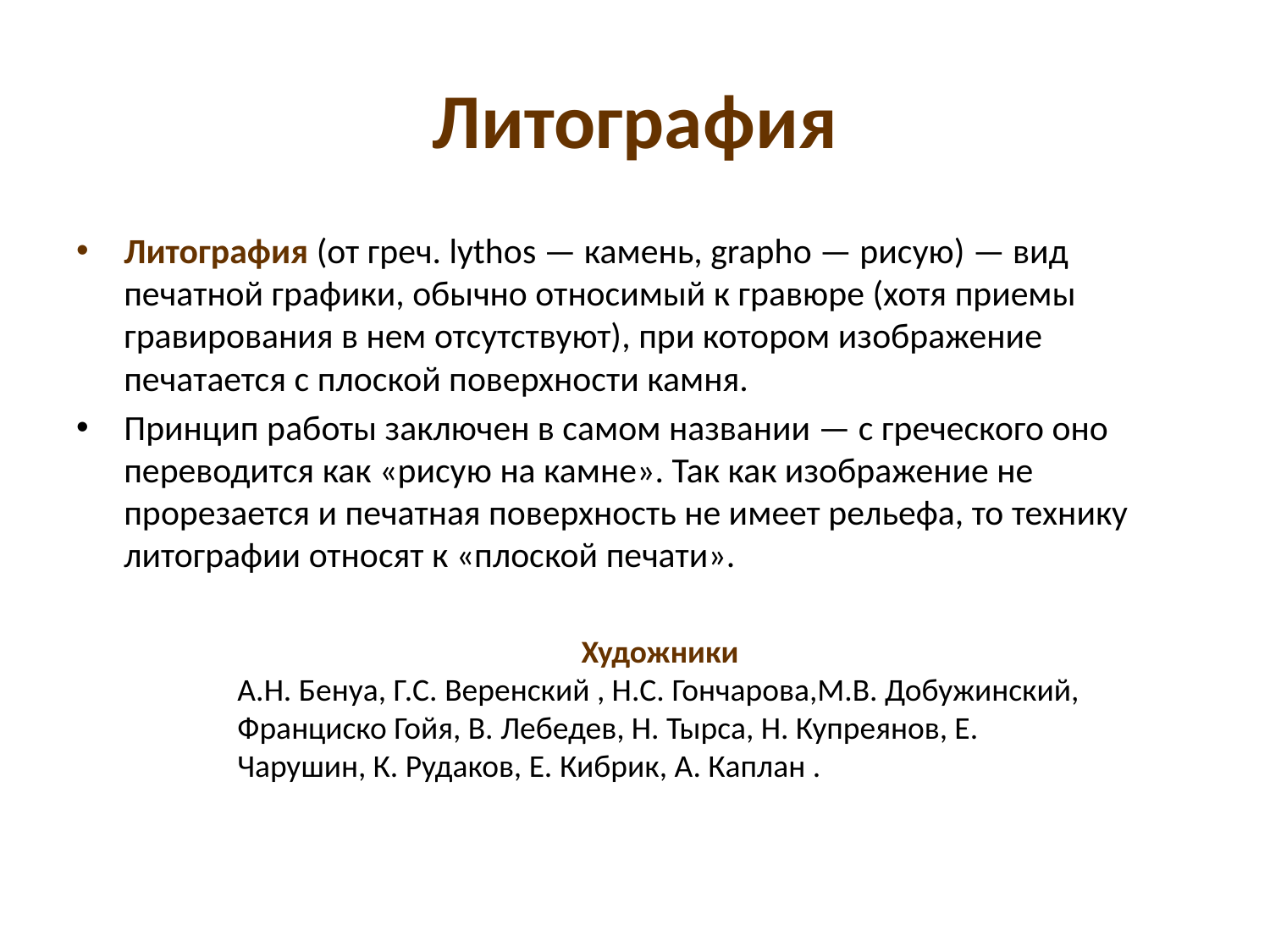

# Литография
Литография (от греч. lythos — камень, grapho — рисую) — вид печатной графики, обычно относимый к гравюре (хотя приемы гравирования в нем отсутствуют), при котором изображение печатается с плоской поверхности камня.
Принцип работы заключен в самом названии — с греческого оно переводится как «рисую на камне». Так как изображение не прорезается и печатная поверхность не имеет рельефа, то технику литографии относят к «плоской печати».
Художники
А.Н. Бенуа, Г.С. Веренский , Н.С. Гончарова,М.В. Добужинский, Франциско Гойя, В. Лебедев, Н. Тырса, Н. Купреянов, Е. Чарушин, К. Рудаков, Е. Кибрик, А. Каплан .